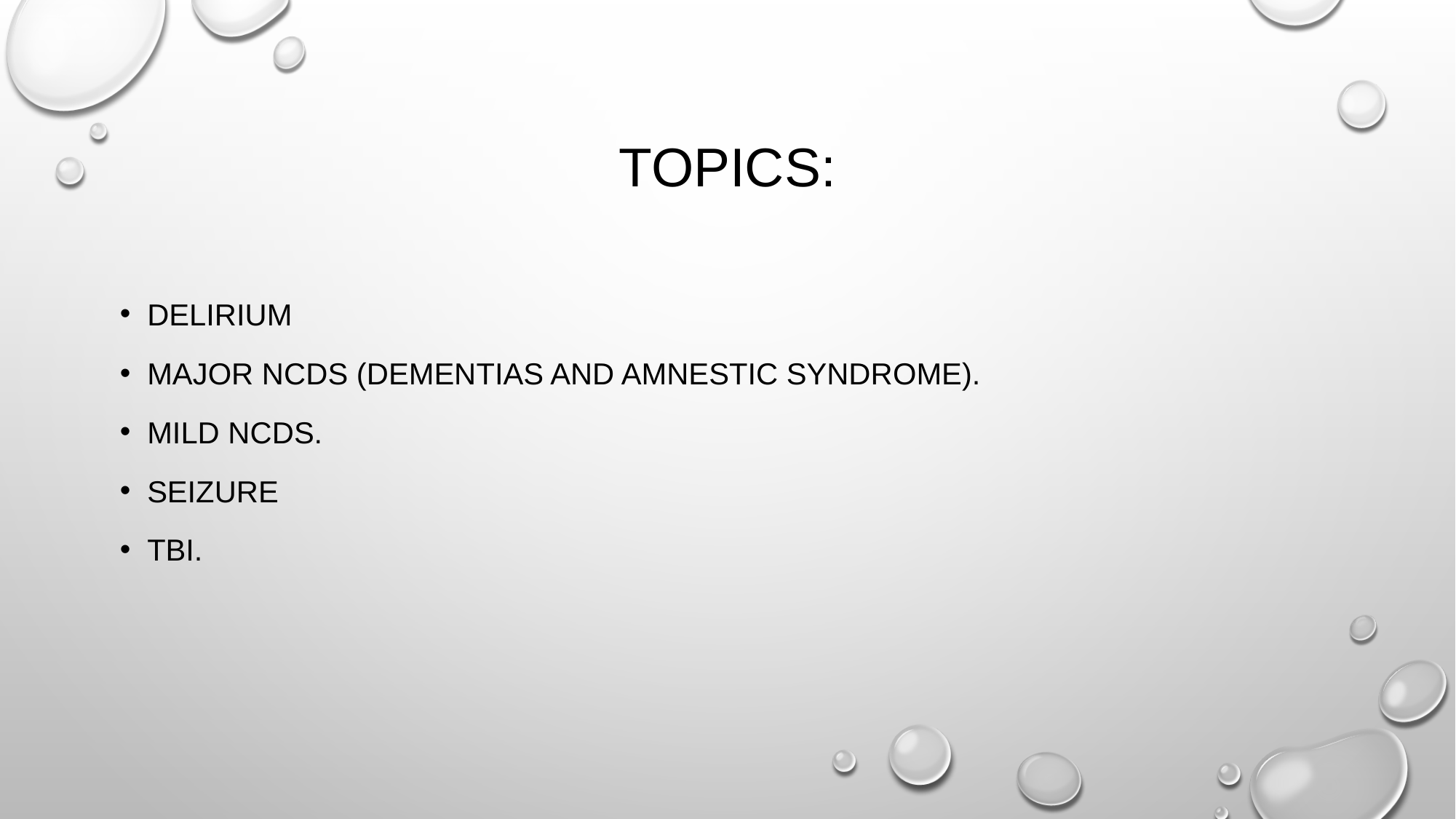

# Topics:
Delirium
Major NCDs (dementias and amnestic syndrome).
Mild NCDs.
Seizure
TBI.